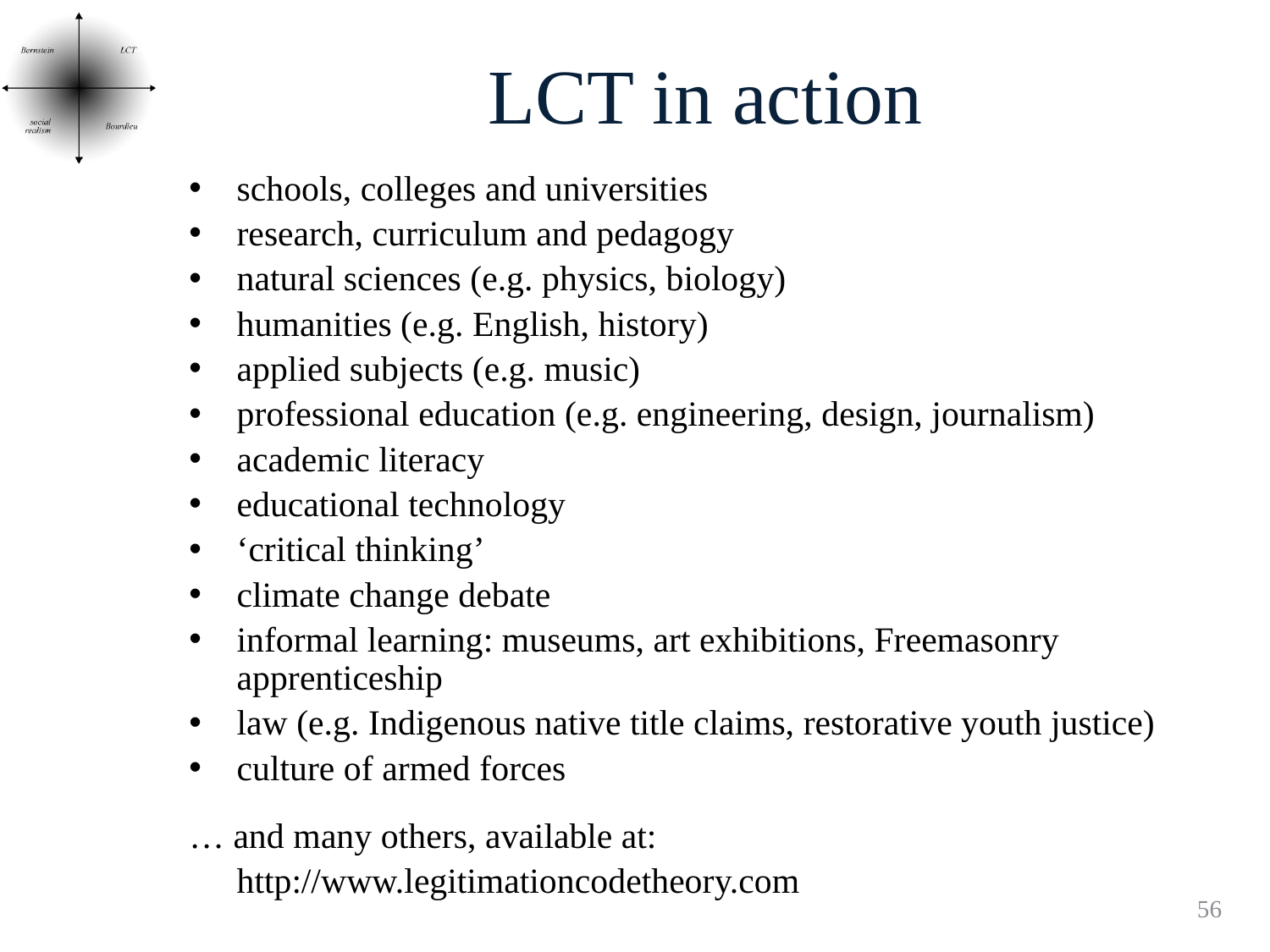

# LCT in action

schools, colleges and universities
research, curriculum and pedagogy
natural sciences (e.g. physics, biology)
humanities (e.g. English, history)
applied subjects (e.g. music)
professional education (e.g. engineering, design, journalism)
academic literacy
educational technology
‘critical thinking’
climate change debate
informal learning: museums, art exhibitions, Freemasonry apprenticeship
law (e.g. Indigenous native title claims, restorative youth justice)
culture of armed forces

… and many others, available at:
	http://www.legitimationcodetheory.com
56